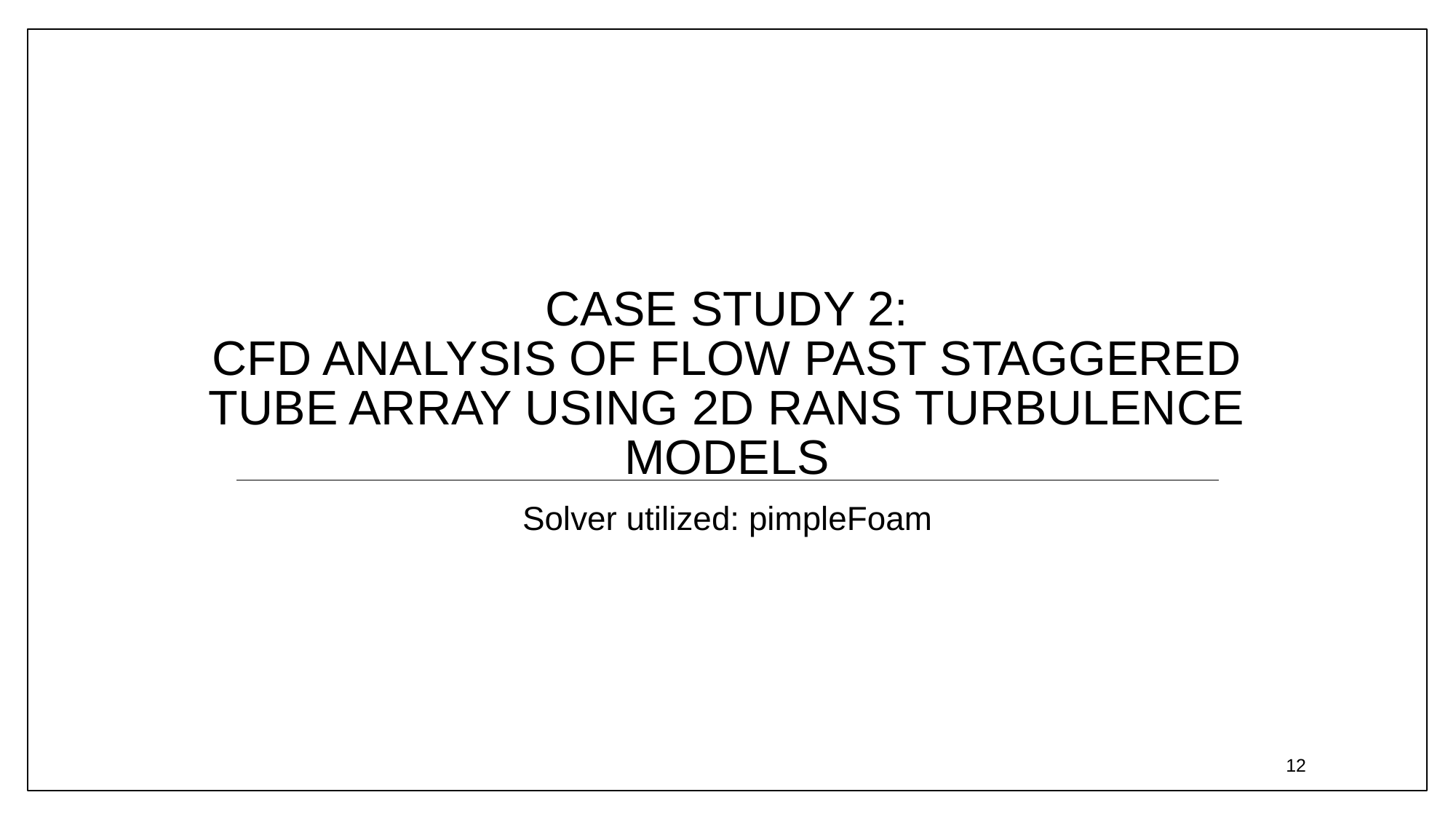

# Case Study 2: CFD analysis of flow past staggered tube array using 2D RANS turbulence models
Solver utilized: pimpleFoam
12